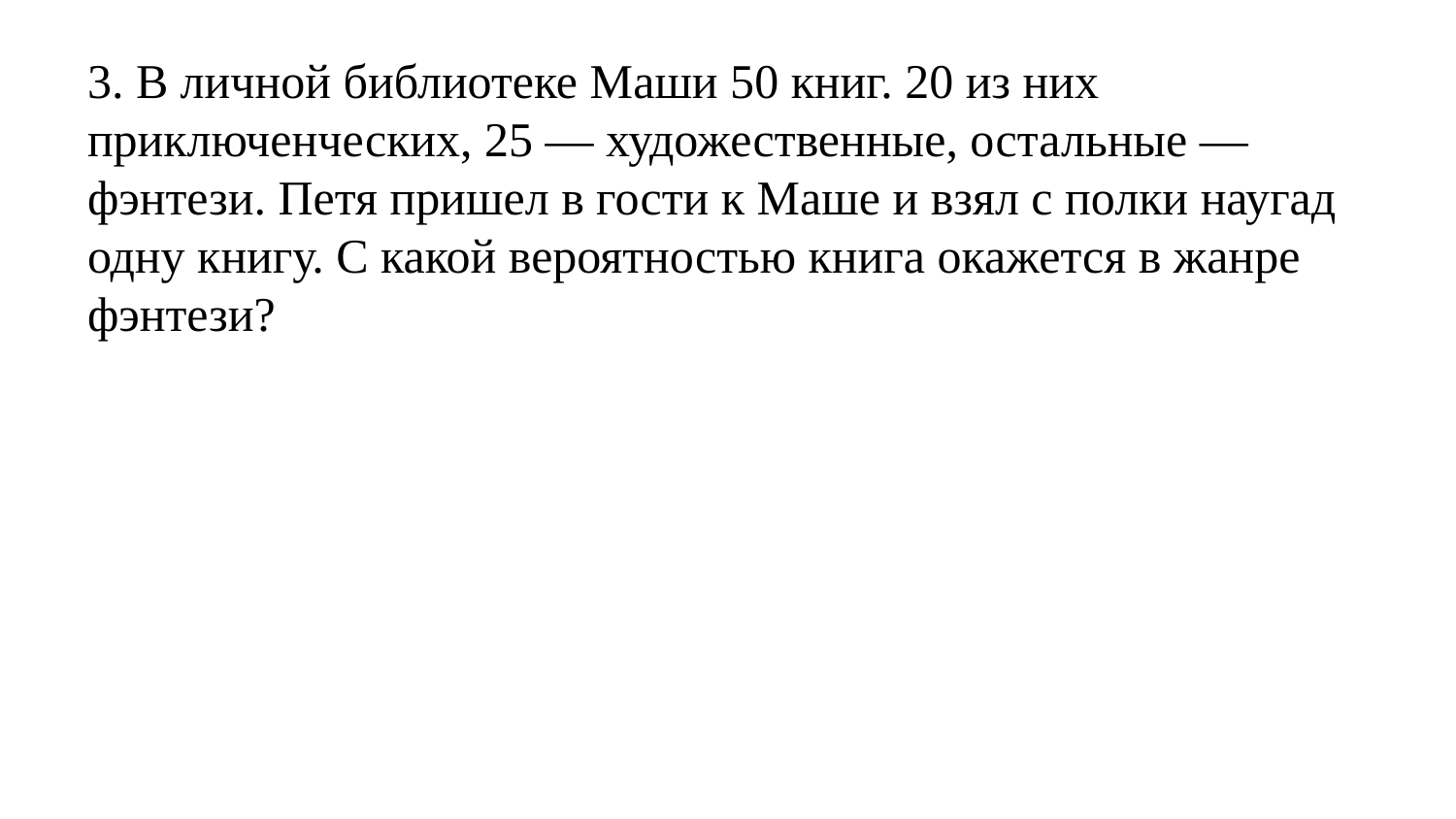

3. В личной библиотеке Маши 50 книг. 20 из них приключенческих, 25 — художественные, остальные — фэнтези. Петя пришел в гости к Маше и взял с полки наугад одну книгу. С какой вероятностью книга окажется в жанре фэнтези?